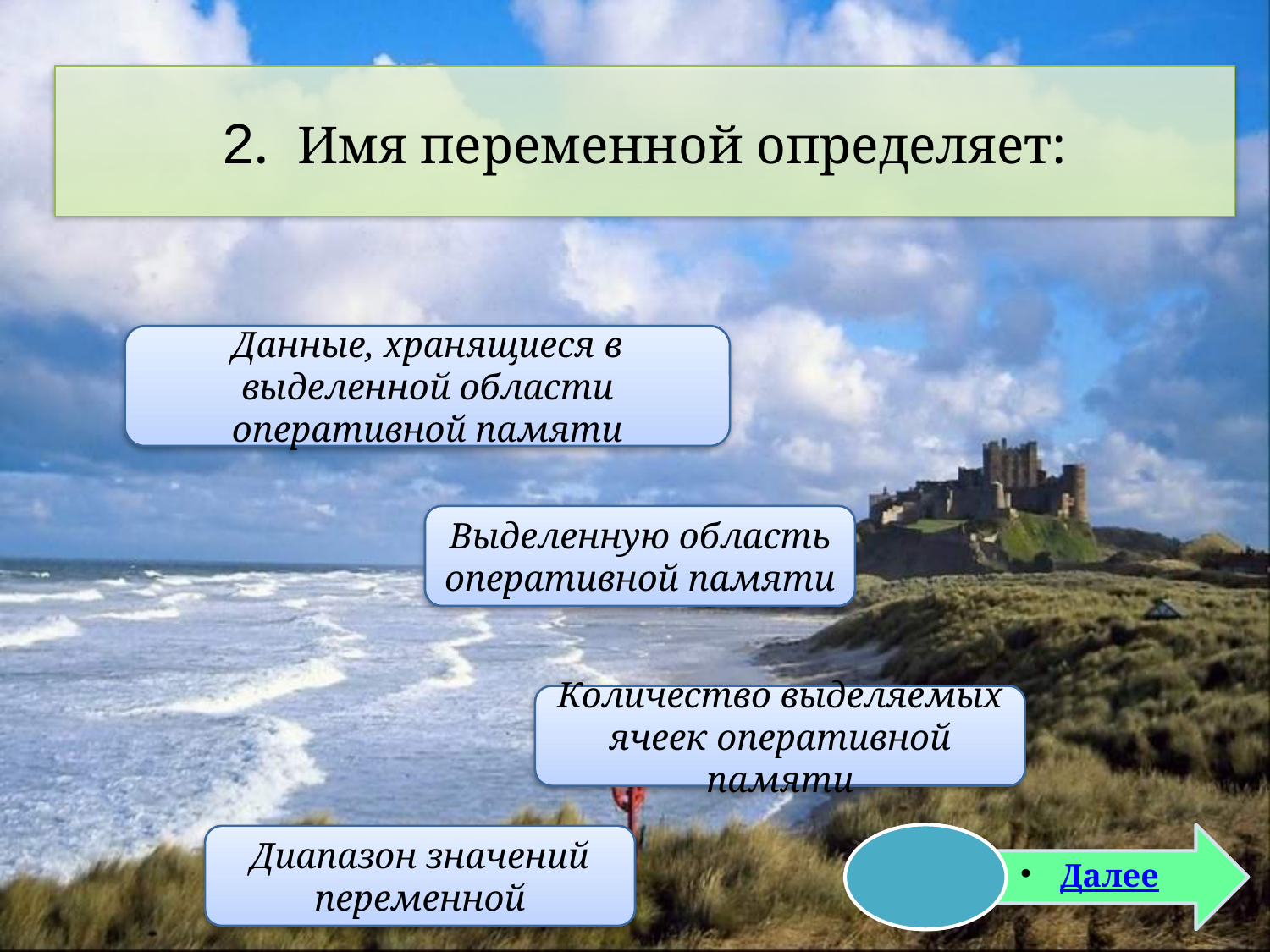

# 2.  Имя переменной определяет:
Данные, хранящиеся в выделенной области оперативной памяти
Выделенную область оперативной памяти
Количество выделяемых ячеек оперативной памяти
Далее
Диапазон значений переменной